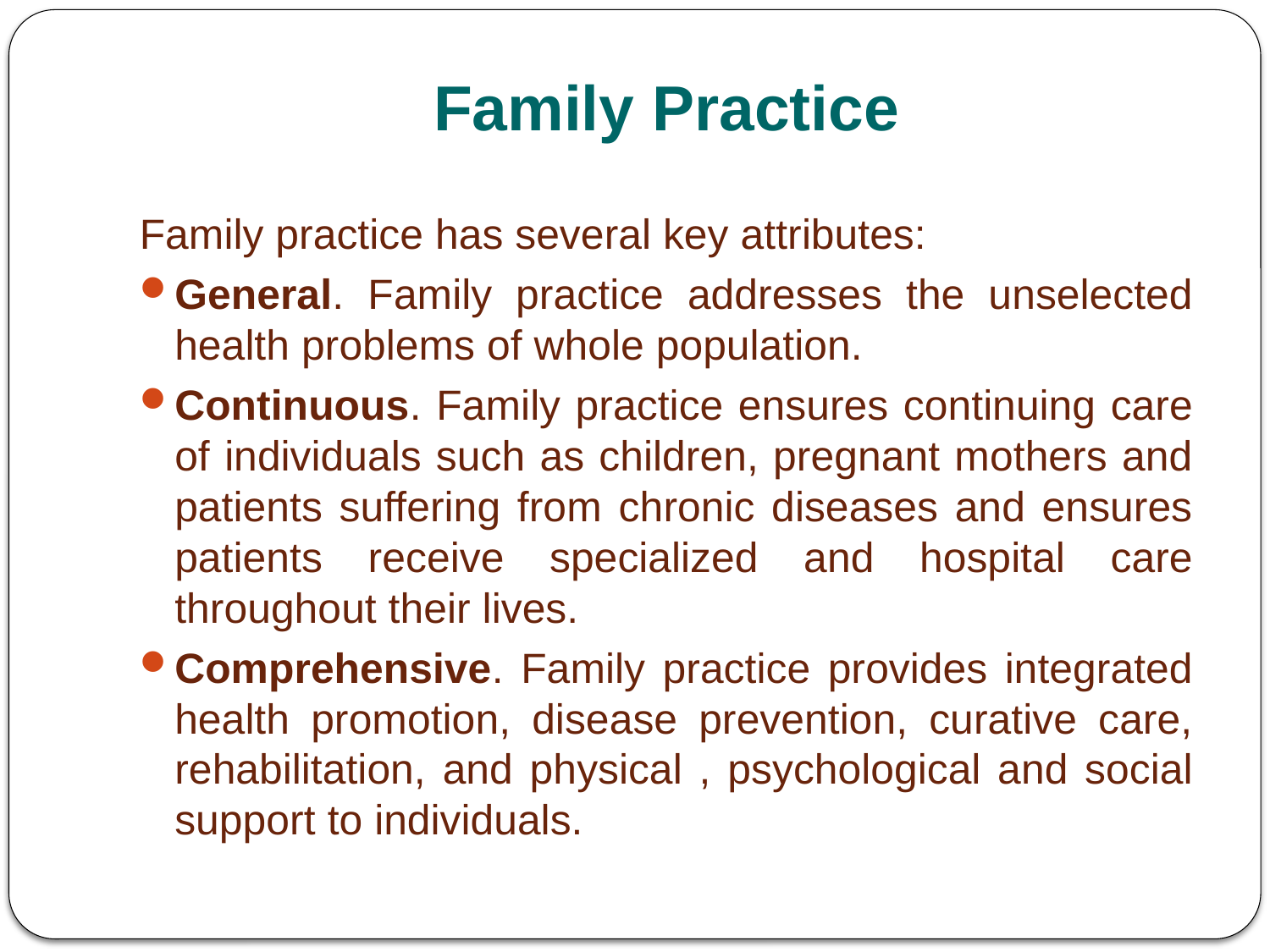

# Family Practice
Family practice has several key attributes:
General. Family practice addresses the unselected health problems of whole population.
Continuous. Family practice ensures continuing care of individuals such as children, pregnant mothers and patients suffering from chronic diseases and ensures patients receive specialized and hospital care throughout their lives.
Comprehensive. Family practice provides integrated health promotion, disease prevention, curative care, rehabilitation, and physical , psychological and social support to individuals.